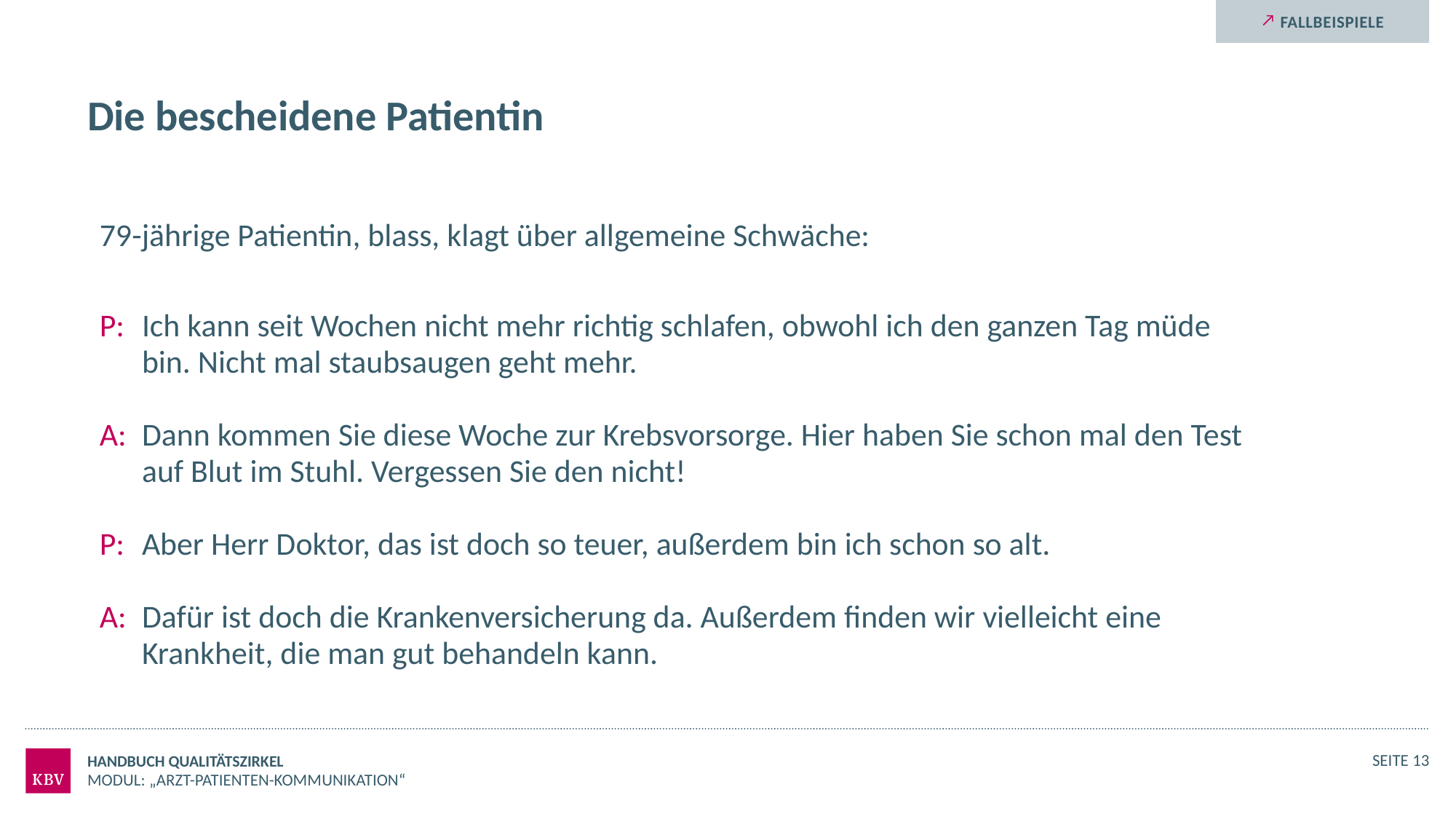

# Die bescheidene Patientin
79-jährige Patientin, blass, klagt über allgemeine Schwäche:
P: 	Ich kann seit Wochen nicht mehr richtig schlafen, obwohl ich den ganzen Tag müde bin. Nicht mal staubsaugen geht mehr.
A: 	Dann kommen Sie diese Woche zur Krebsvorsorge. Hier haben Sie schon mal den Test auf Blut im Stuhl. Vergessen Sie den nicht!
P: 	Aber Herr Doktor, das ist doch so teuer, außerdem bin ich schon so alt.
A: 	Dafür ist doch die Krankenversicherung da. Außerdem finden wir vielleicht eine Krankheit, die man gut behandeln kann.
Handbuch Qualitätszirkel
Seite 13
Modul: „Arzt-Patienten-Kommunikation“